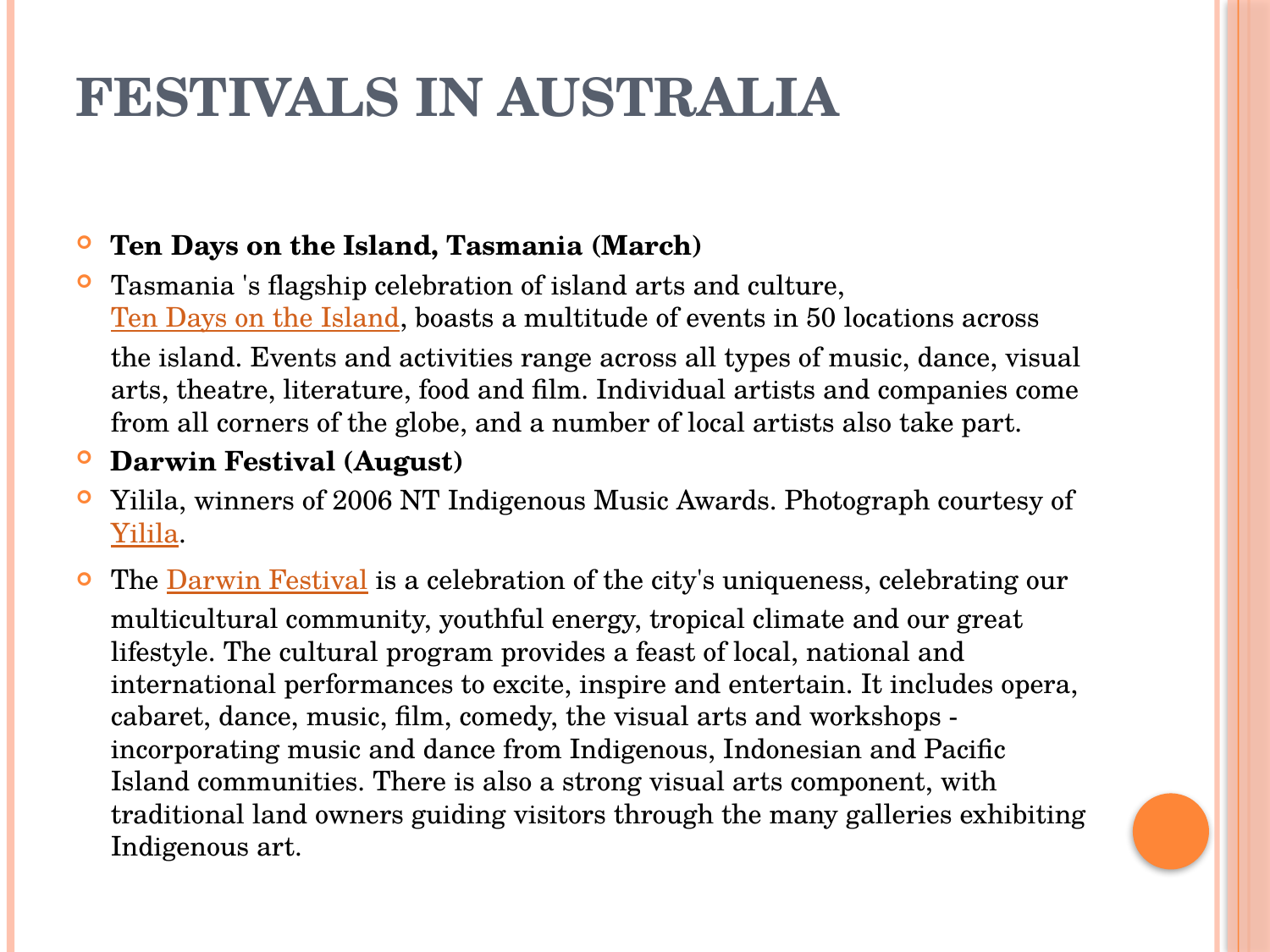

# Festivals in Australia
Ten Days on the Island, Tasmania (March)
Tasmania 's flagship celebration of island arts and culture, Ten Days on the Island, boasts a multitude of events in 50 locations across the island. Events and activities range across all types of music, dance, visual arts, theatre, literature, food and film. Individual artists and companies come from all corners of the globe, and a number of local artists also take part.
Darwin Festival (August)
Yilila, winners of 2006 NT Indigenous Music Awards. Photograph courtesy of Yilila.
The Darwin Festival is a celebration of the city's uniqueness, celebrating our multicultural community, youthful energy, tropical climate and our great lifestyle. The cultural program provides a feast of local, national and international performances to excite, inspire and entertain. It includes opera, cabaret, dance, music, film, comedy, the visual arts and workshops - incorporating music and dance from Indigenous, Indonesian and Pacific Island communities. There is also a strong visual arts component, with traditional land owners guiding visitors through the many galleries exhibiting Indigenous art.